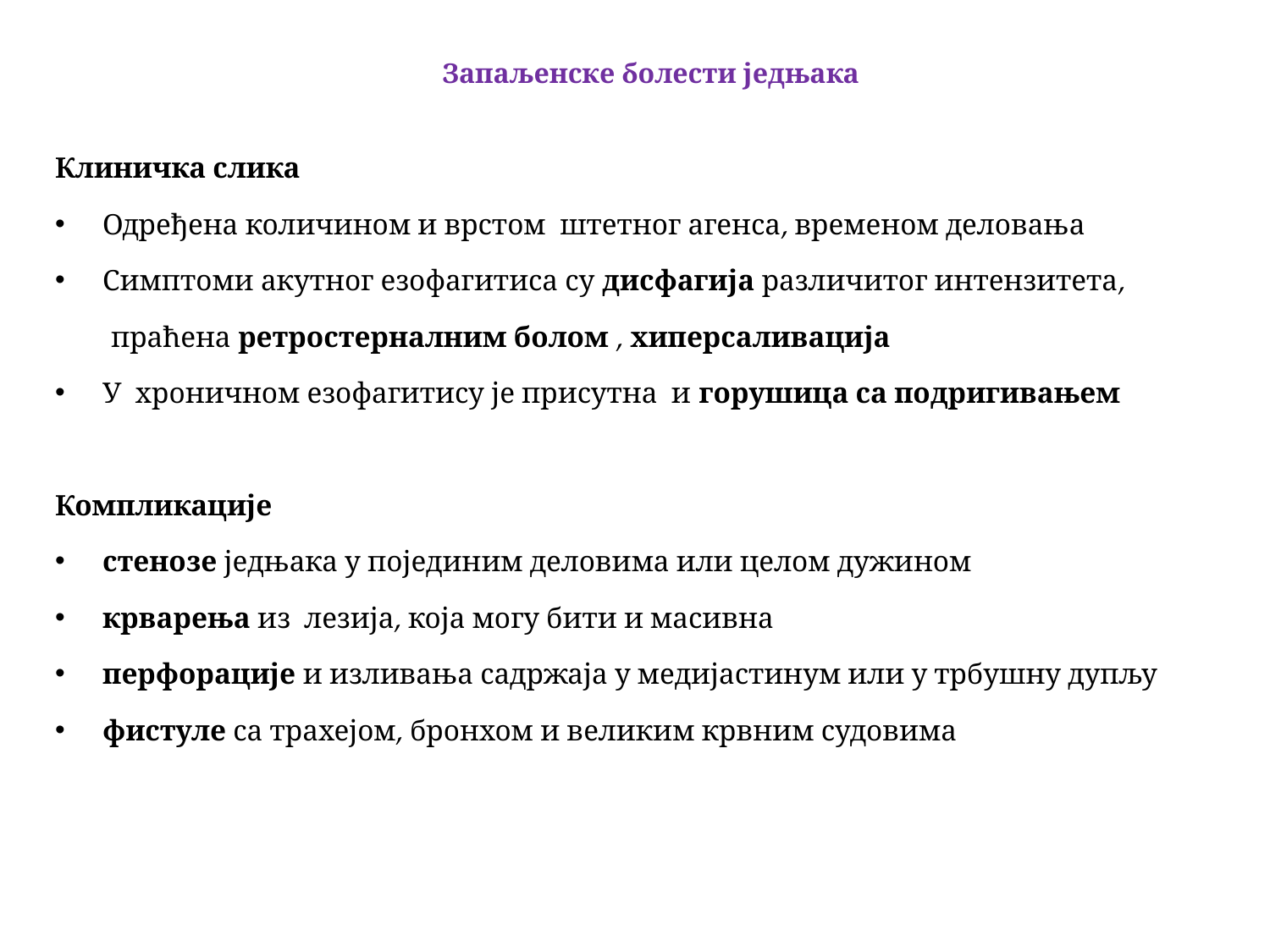

# Запаљенске болести једњака
Клиничка слика
Одређена количином и врстом  штетног агенса, временом деловања
Симптоми акутног езофагитиса су дисфагија различитог интензитета,
        праћена ретростерналним болом , хиперсаливација
У  хроничном езофагитису је присутна  и горушица са подригивањем

Компликације
стенозе једњака у појединим деловима или целом дужином
крварења из  лезија, која могу бити и масивна
перфорације и изливања садржаја у медијастинум или у трбушну дупљу
фистуле са трахејом, бронхом и великим крвним судовима